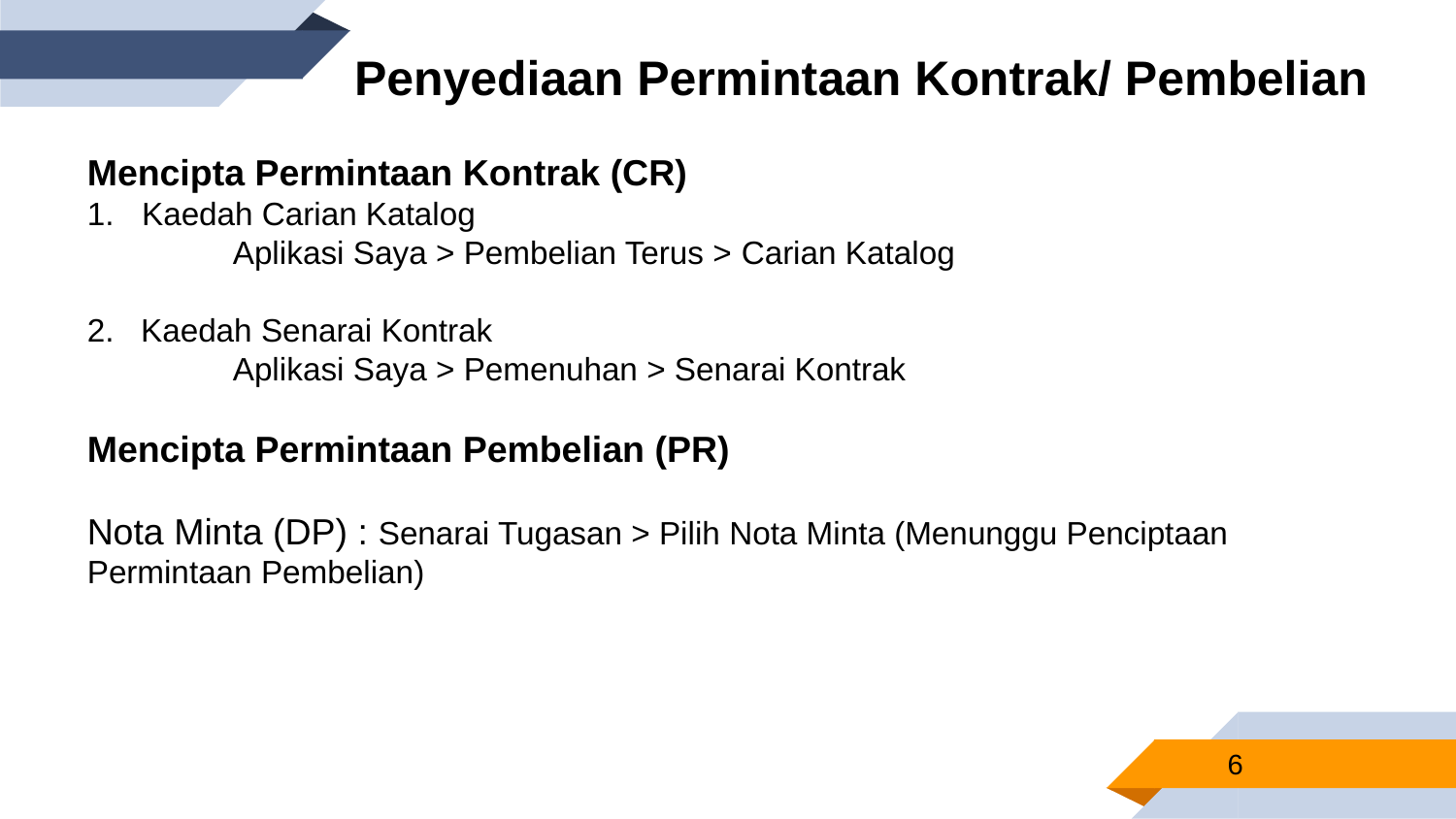

Penyediaan Permintaan Kontrak/ Pembelian
Mencipta Permintaan Kontrak (CR)
Kaedah Carian Katalog
	Aplikasi Saya > Pembelian Terus > Carian Katalog

2.   Kaedah Senarai Kontrak
	Aplikasi Saya > Pemenuhan > Senarai Kontrak

Mencipta Permintaan Pembelian (PR)

Nota Minta (DP) : Senarai Tugasan > Pilih Nota Minta (Menunggu Penciptaan Permintaan Pembelian)
6